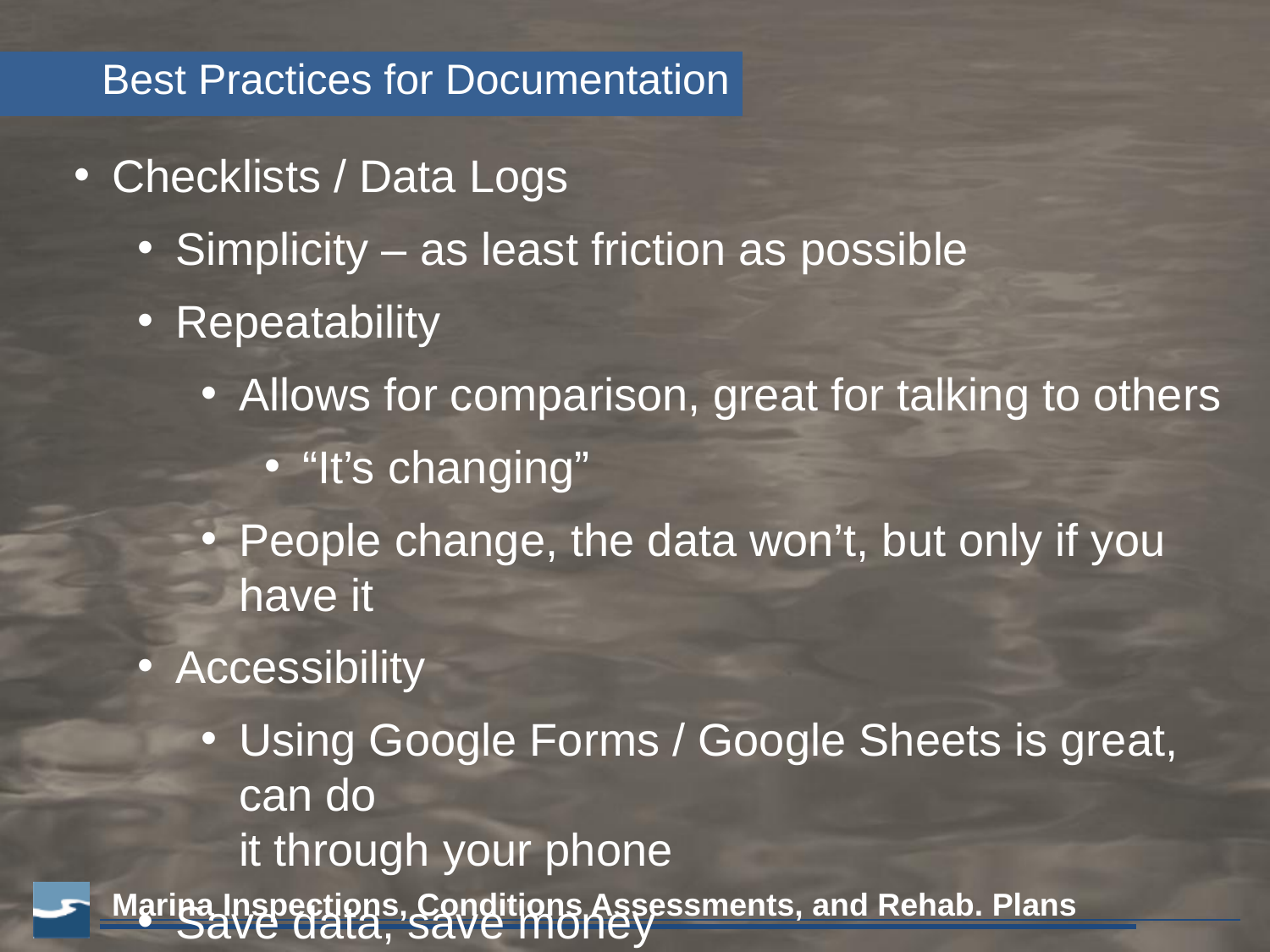

Best Practices for Documentation

Checklists / Data Logs
Simplicity – as least friction as possible
Repeatability
Allows for comparison, great for talking to others
“It’s changing”
People change, the data won’t, but only if you have it
Accessibility
Using Google Forms / Google Sheets is great, can do
it through your phone
Save data, save money